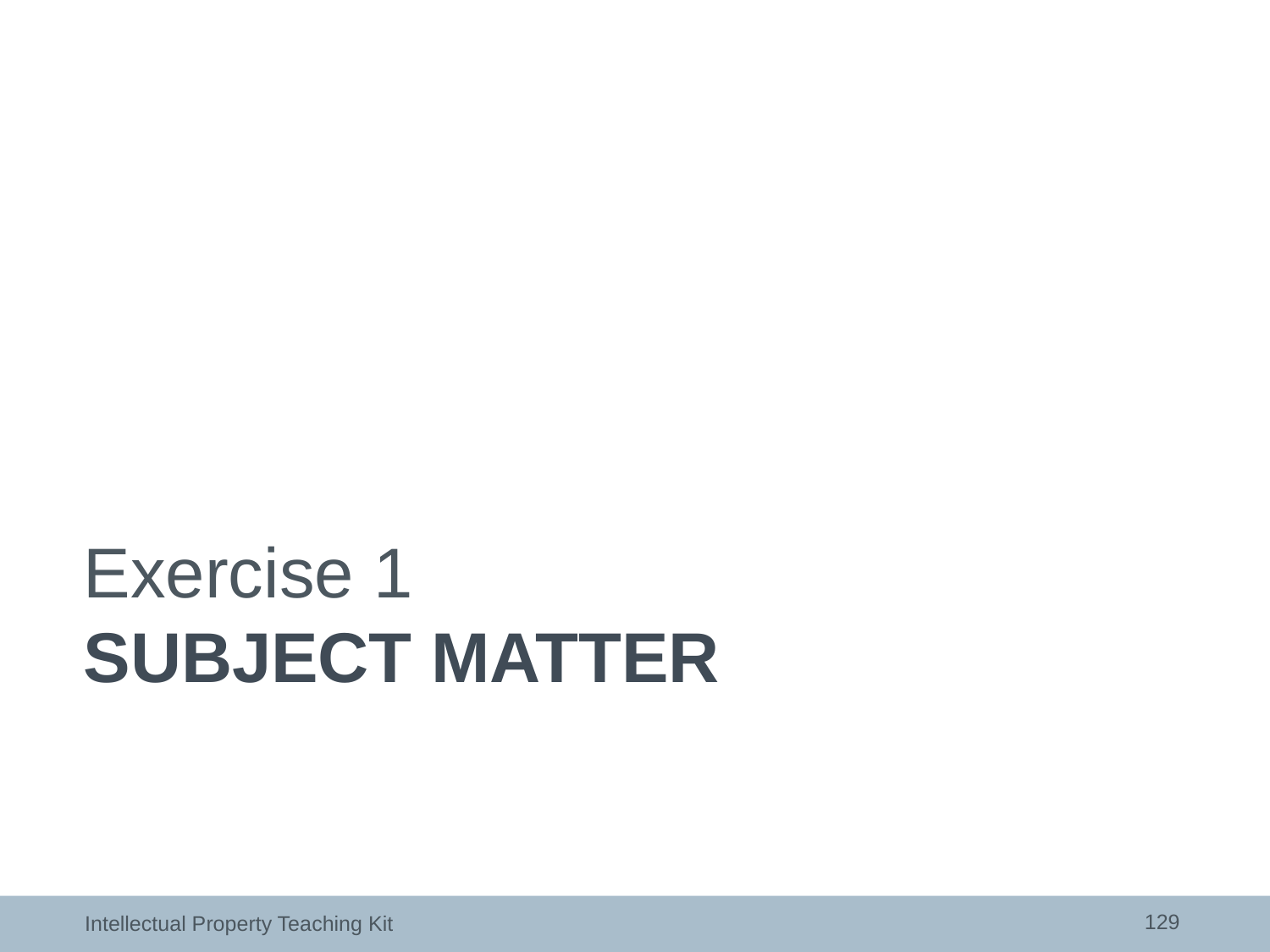

Exercise 1
# Subject matter
129
Intellectual Property Teaching Kit